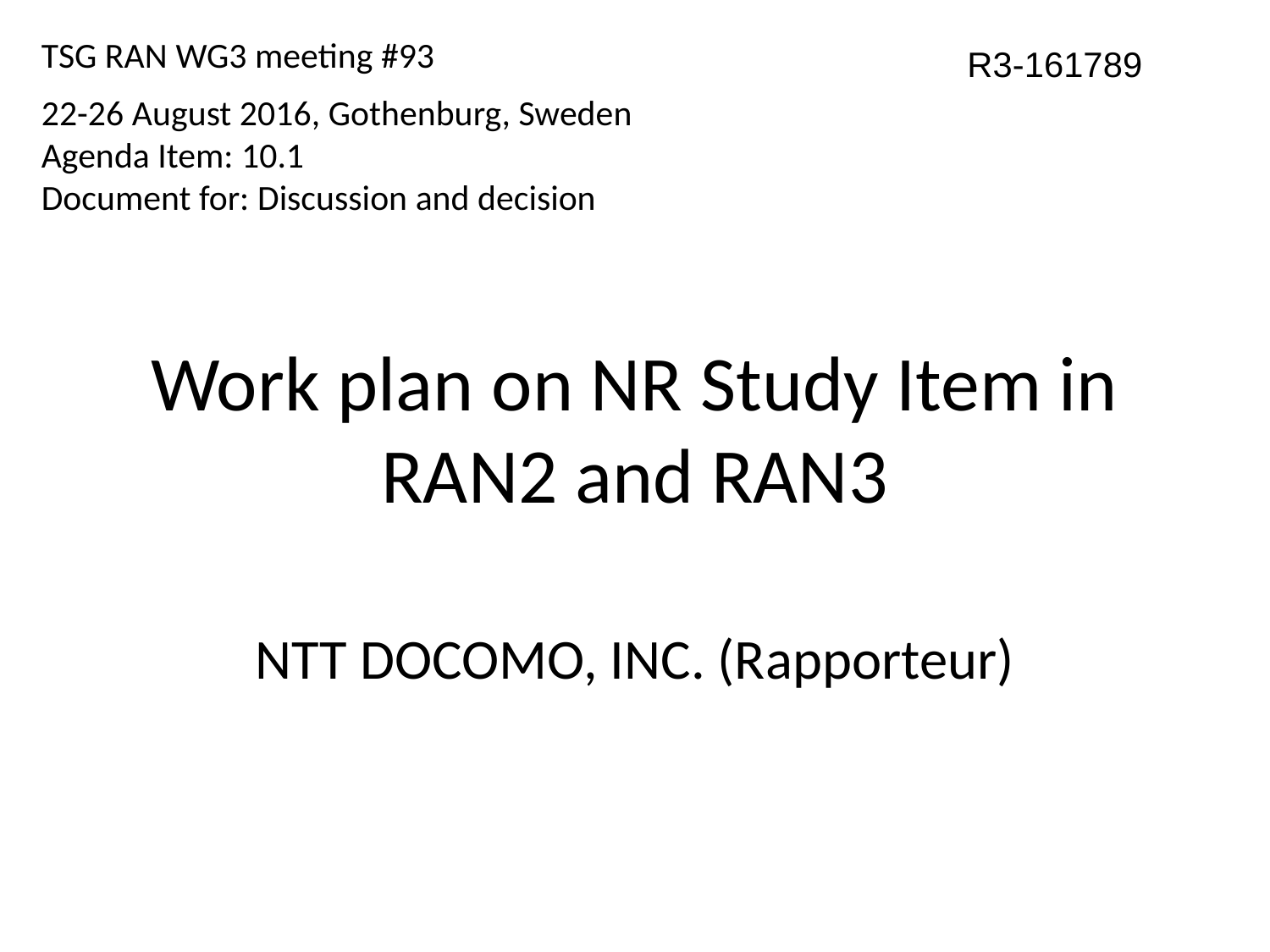

TSG RAN WG3 meeting #93
22-26 August 2016, Gothenburg, Sweden
Agenda Item: 10.1
Document for: Discussion and decision
R3-161789
# Work plan on NR Study Item in RAN2 and RAN3
NTT DOCOMO, INC. (Rapporteur)